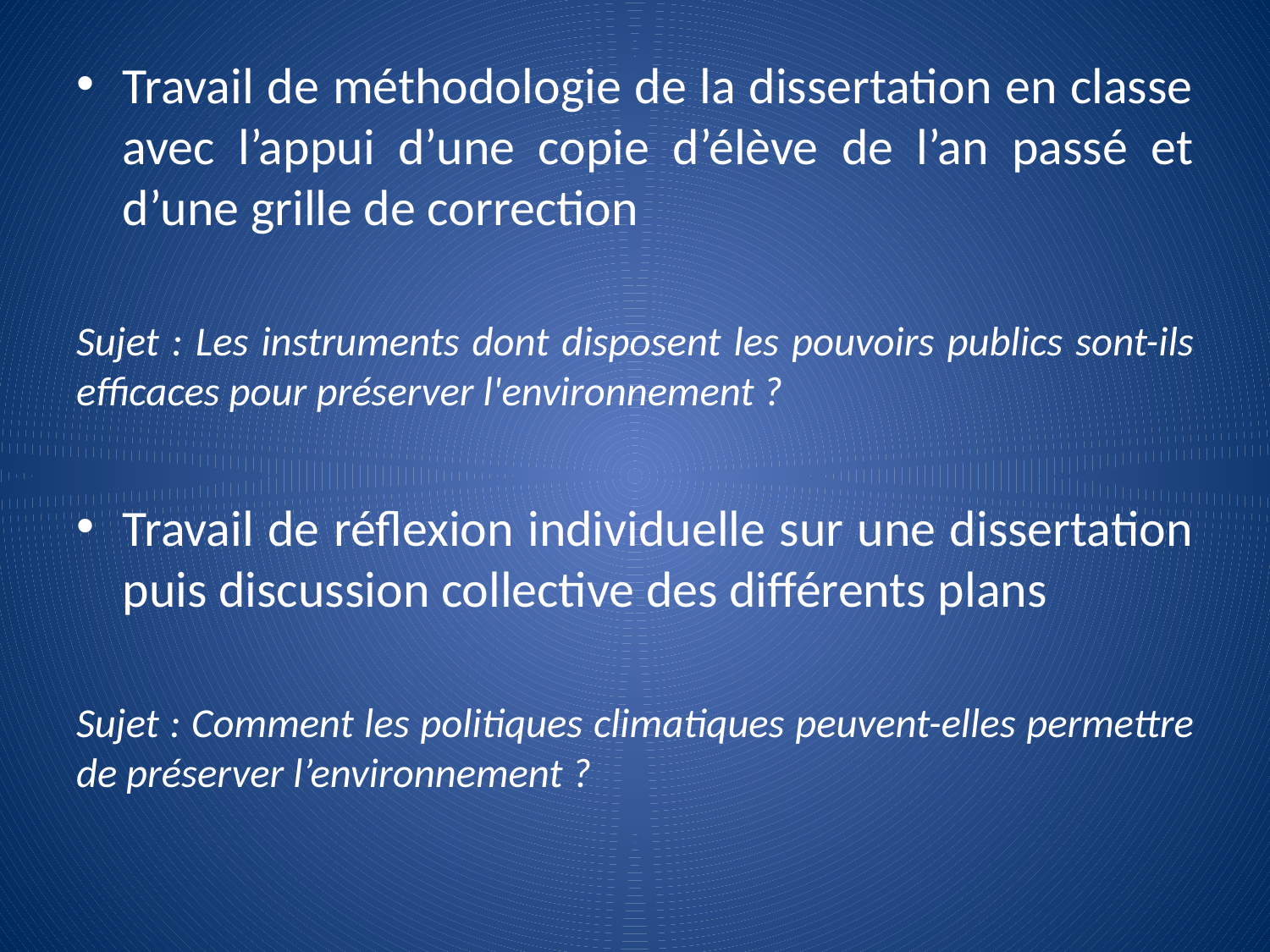

Travail de méthodologie de la dissertation en classe avec l’appui d’une copie d’élève de l’an passé et d’une grille de correction

Sujet : Les instruments dont disposent les pouvoirs publics sont-ils efficaces pour préserver l'environnement ?

Travail de réflexion individuelle sur une dissertation puis discussion collective des différents plans

Sujet : Comment les politiques climatiques peuvent-elles permettre de préserver l’environnement ?